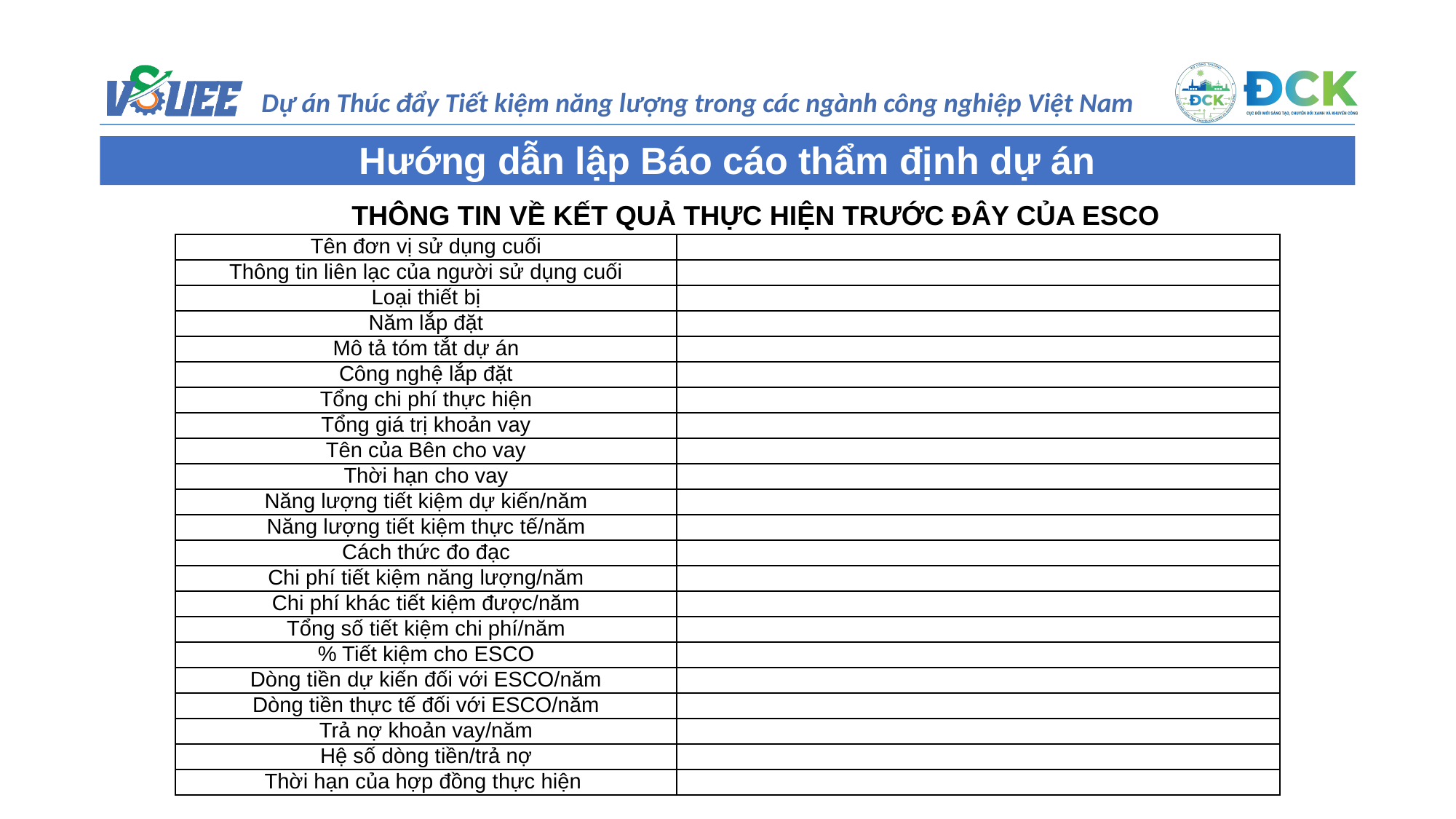

Hướng dẫn lập Báo cáo thẩm định dự án
THÔNG TIN VỀ KẾT QUẢ THỰC HIỆN TRƯỚC ĐÂY CỦA ESCO
| Tên đơn vị sử dụng cuối |  |
| --- | --- |
| Thông tin liên lạc của người sử dụng cuối |  |
| Loại thiết bị |  |
| Năm lắp đặt |  |
| Mô tả tóm tắt dự án |  |
| Công nghệ lắp đặt |  |
| Tổng chi phí thực hiện |  |
| Tổng giá trị khoản vay |  |
| Tên của Bên cho vay |  |
| Thời hạn cho vay |  |
| Năng lượng tiết kiệm dự kiến/năm |  |
| Năng lượng tiết kiệm thực tế/năm |  |
| Cách thức đo đạc |  |
| Chi phí tiết kiệm năng lượng/năm |  |
| Chi phí khác tiết kiệm được/năm |  |
| Tổng số tiết kiệm chi phí/năm |  |
| % Tiết kiệm cho ESCO |  |
| Dòng tiền dự kiến đối với ESCO/năm |  |
| Dòng tiền thực tế đối với ESCO/năm |  |
| Trả nợ khoản vay/năm |  |
| Hệ số dòng tiền/trả nợ |  |
| Thời hạn của hợp đồng thực hiện |  |